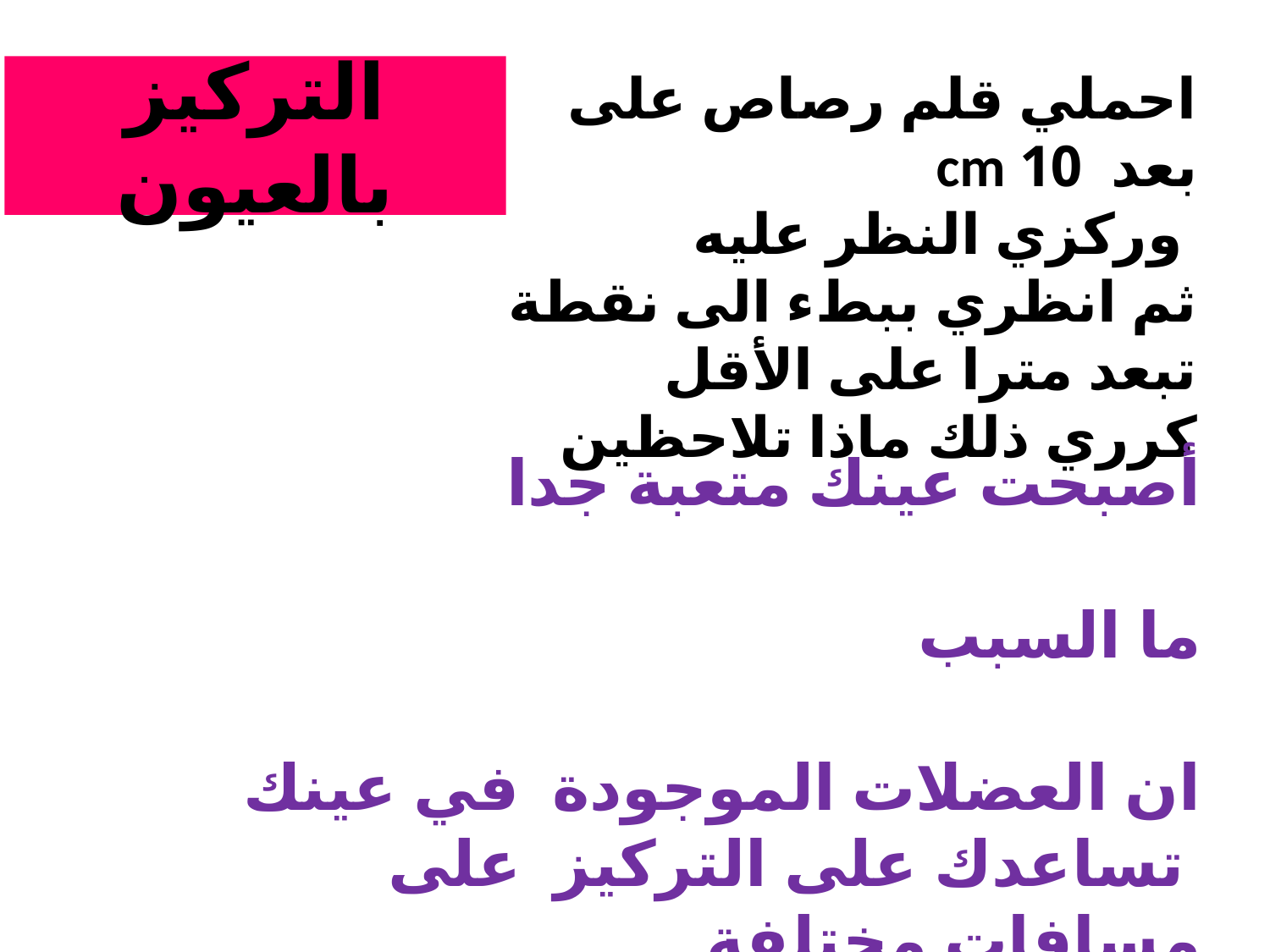

# التركيز بالعيون
احملي قلم رصاص على بعد  10 cm
 وركزي النظر عليه
ثم انظري ببطء الى نقطة تبعد مترا على الأقل
كرري ذلك ماذا تلاحظين
أصبحت عينك متعبة جدا

ما السبب

ان العضلات الموجودة  في عينك  تساعدك على التركيز  على مسافات مختلفة